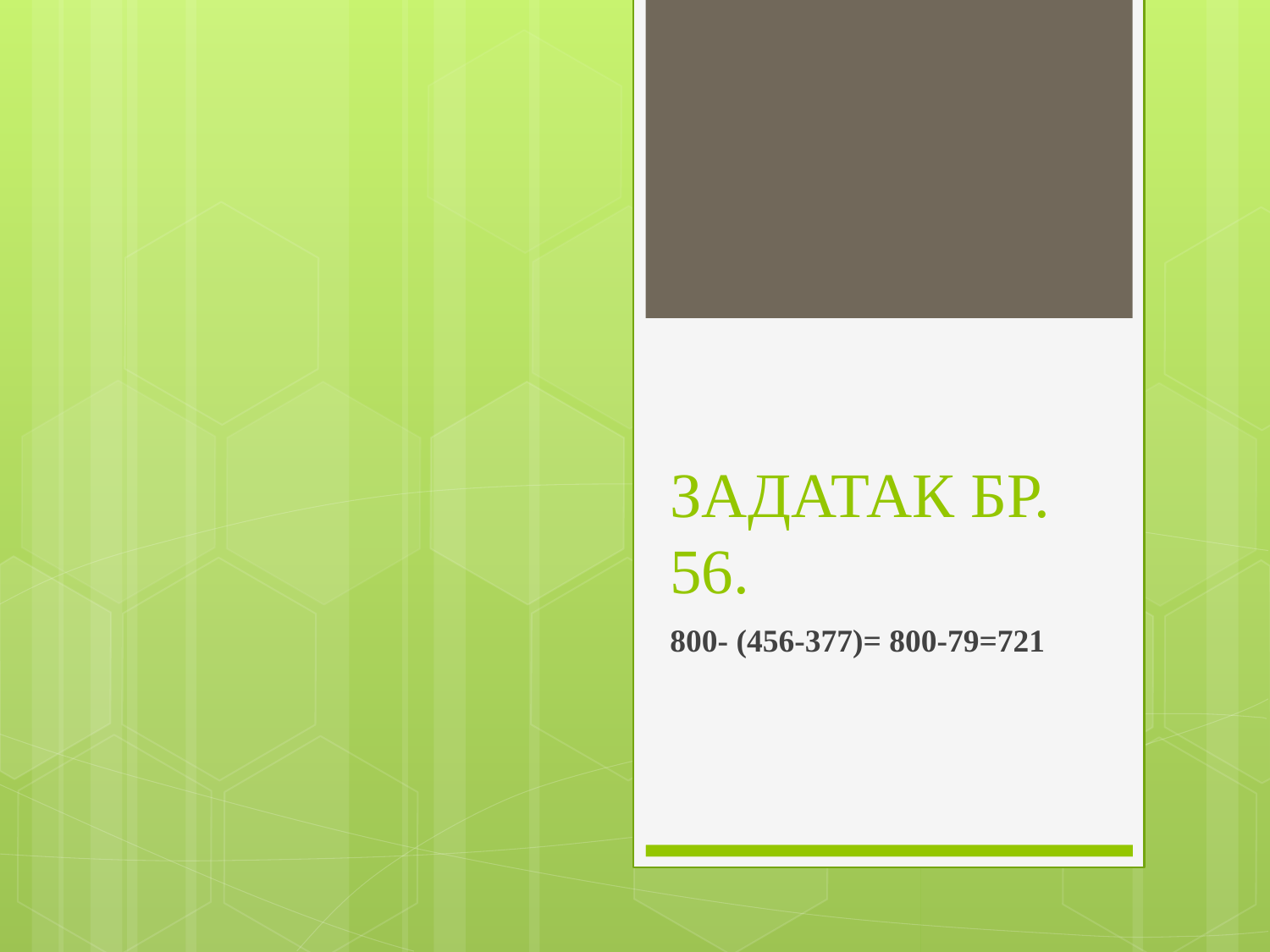

# ЗАДАТАК БР. 56.
800- (456-377)= 800-79=721